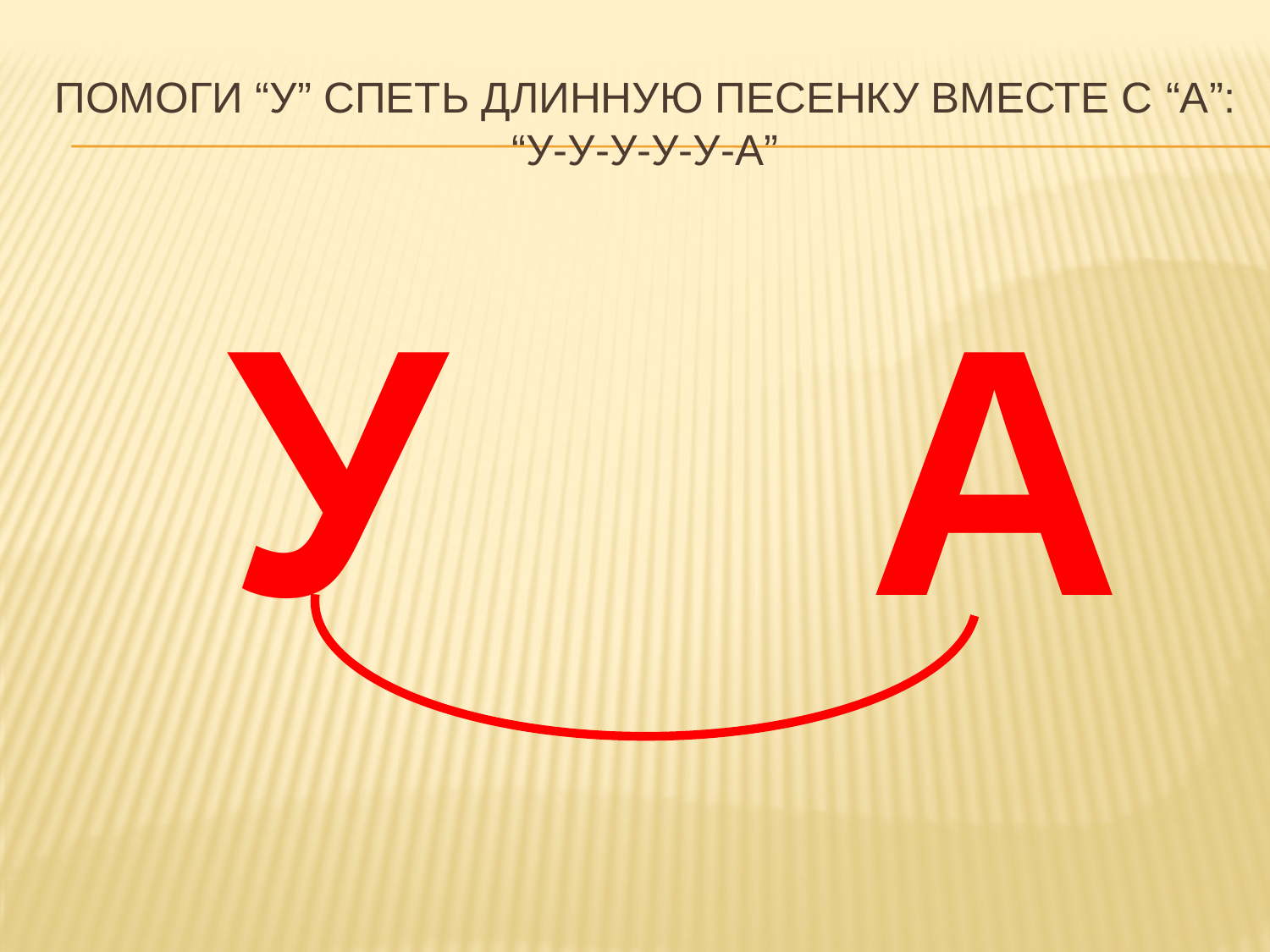

# Помоги “У” спеть длинную песенку вместе с “А”: “у-у-у-у-у-а”
У
А